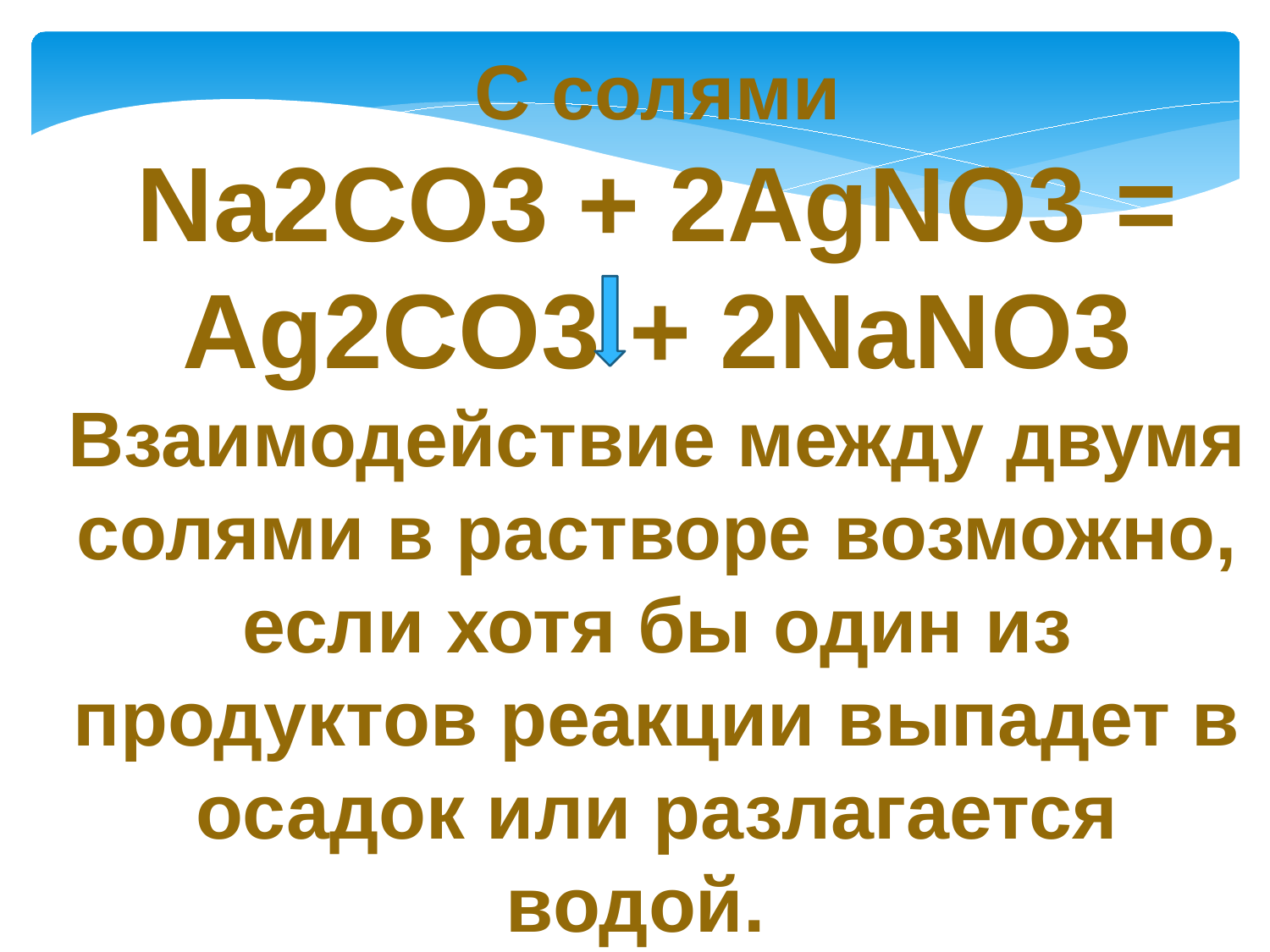

С солями
Na2CO3 + 2AgNO3 = Ag2CO3 + 2NaNO3
Взаимодействие между двумя солями в растворе возможно, если хотя бы один из продуктов реакции выпадет в осадок или разлагается водой.